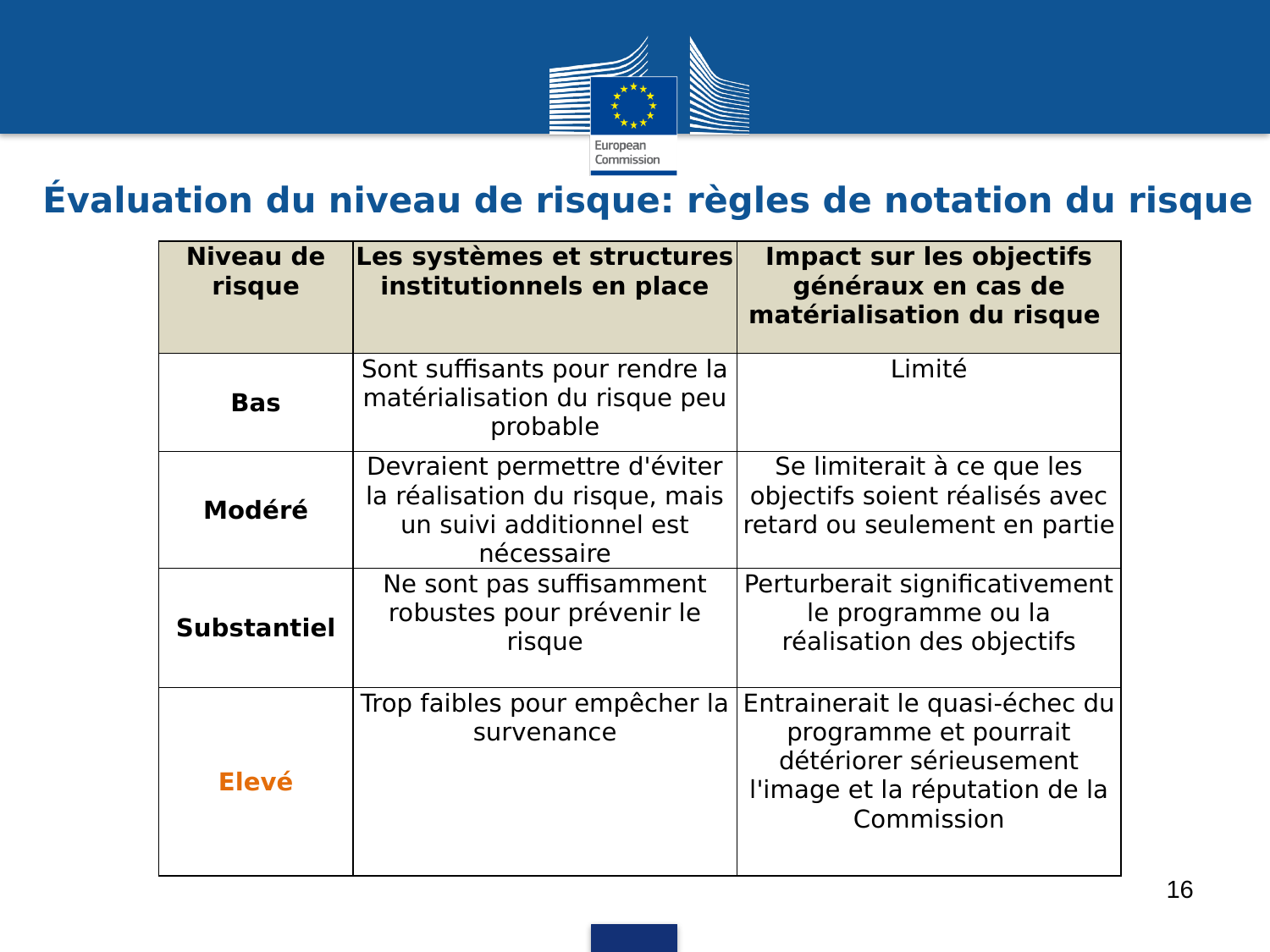

# Évaluation du niveau de risque: règles de notation du risque
| Niveau de risque | Les systèmes et structures institutionnels en place | Impact sur les objectifs généraux en cas de matérialisation du risque |
| --- | --- | --- |
| Bas | Sont suffisants pour rendre la matérialisation du risque peu probable | Limité |
| Modéré | Devraient permettre d'éviter la réalisation du risque, mais un suivi additionnel est nécessaire | Se limiterait à ce que les objectifs soient réalisés avec retard ou seulement en partie |
| Substantiel | Ne sont pas suffisamment robustes pour prévenir le risque | Perturberait significativement le programme ou la réalisation des objectifs |
| Elevé | Trop faibles pour empêcher la survenance | Entrainerait le quasi-échec du programme et pourrait détériorer sérieusement l'image et la réputation de la Commission |
16